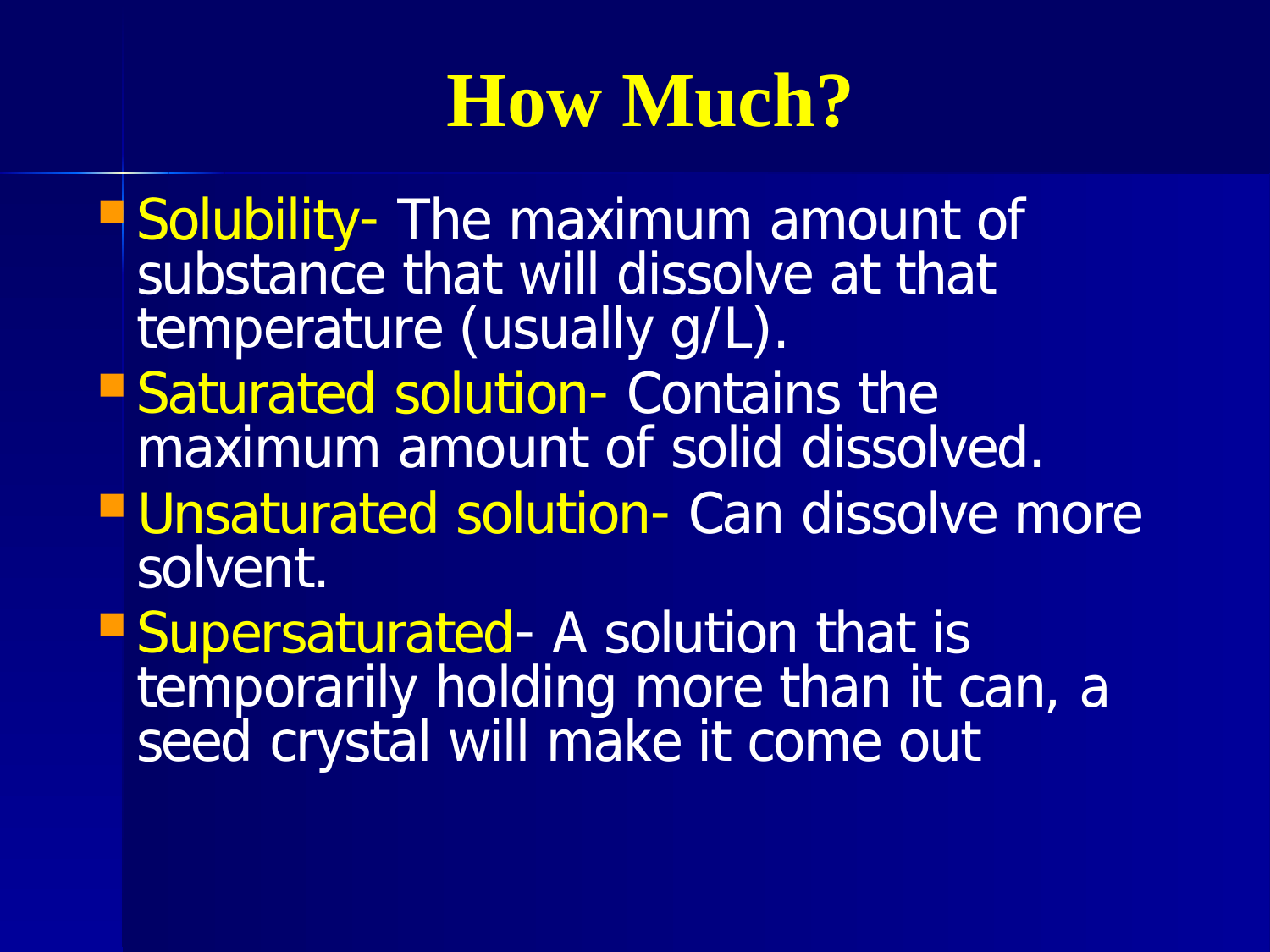

# How Much?
Solubility- The maximum amount of substance that will dissolve at that temperature (usually g/L).
Saturated solution- Contains the maximum amount of solid dissolved.
Unsaturated solution- Can dissolve more solvent.
Supersaturated- A solution that is temporarily holding more than it can, a seed crystal will make it come out